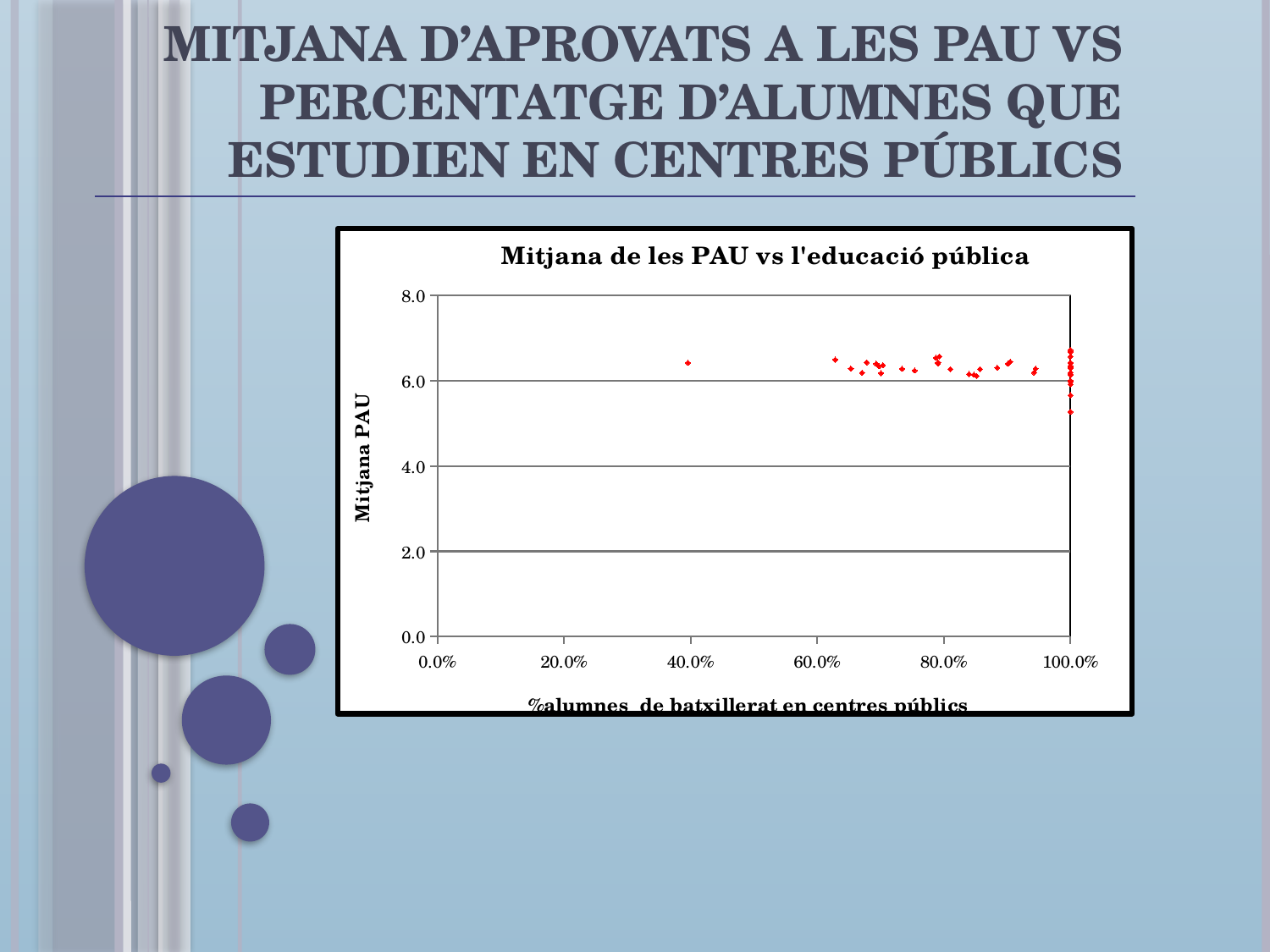

Mitjana d’aprovats a les PAU vs percentatge d’alumnes que estudien en centres públics

Coeficient de Pearson: -0,2601

### Chart: Mitjana de les PAU vs l'educació pública

| Category |  |
|---|---|